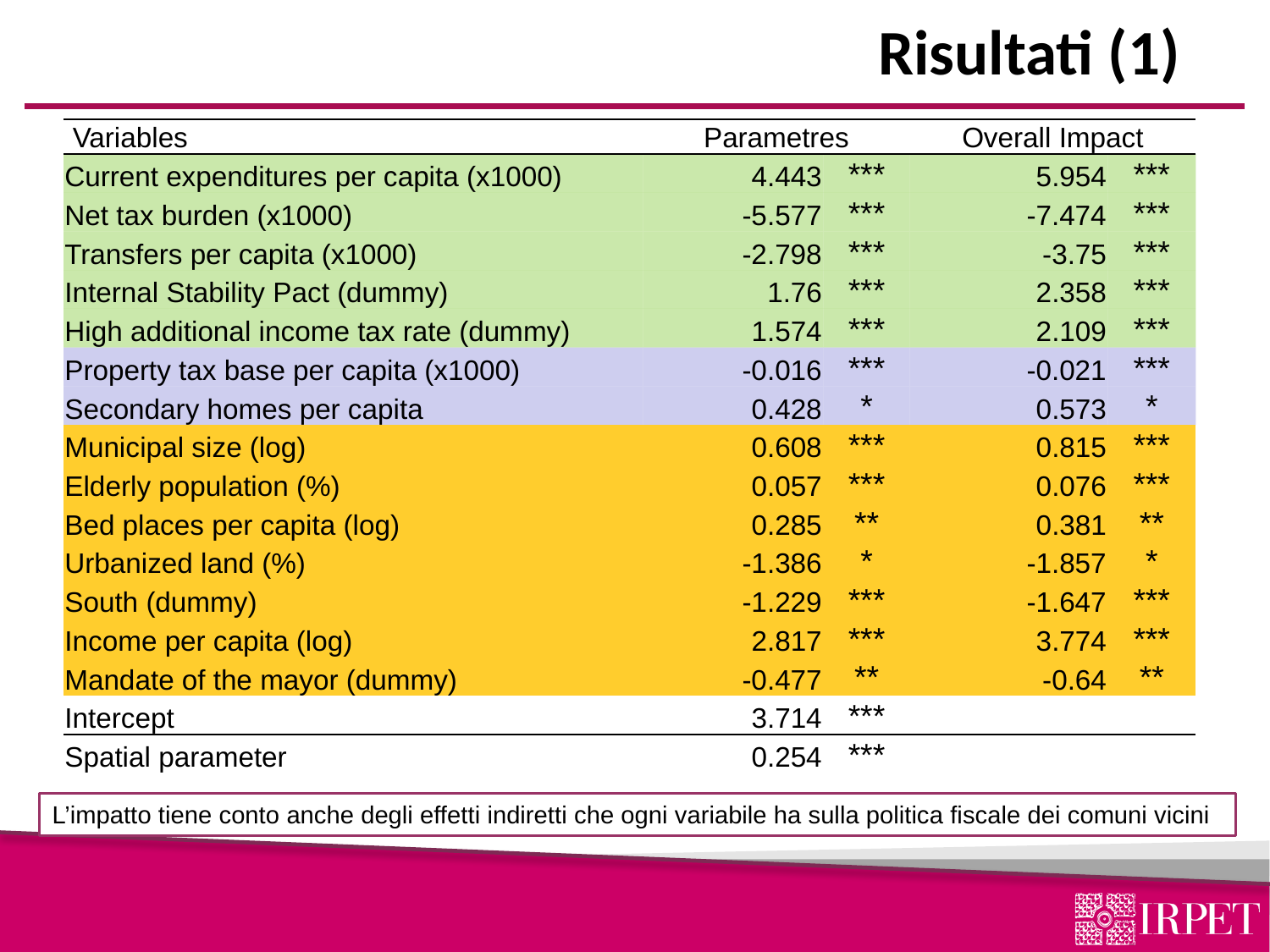

# Risultati (1)

| Variables | Parametres |  | Overall Impact |  |
| --- | --- | --- | --- | --- |
| Current expenditures per capita (x1000) | 4.443 | \*\*\* | 5.954 | \*\*\* |
| Net tax burden (x1000) | -5.577 | \*\*\* | -7.474 | \*\*\* |
| Transfers per capita (x1000) | -2.798 | \*\*\* | -3.75 | \*\*\* |
| Internal Stability Pact (dummy) | 1.76 | \*\*\* | 2.358 | \*\*\* |
| High additional income tax rate (dummy) | 1.574 | \*\*\* | 2.109 | \*\*\* |
| Property tax base per capita (x1000) | -0.016 | \*\*\* | -0.021 | \*\*\* |
| Secondary homes per capita | 0.428 | \* | 0.573 | \* |
| Municipal size (log) | 0.608 | \*\*\* | 0.815 | \*\*\* |
| Elderly population (%) | 0.057 | \*\*\* | 0.076 | \*\*\* |
| Bed places per capita (log) | 0.285 | \*\* | 0.381 | \*\* |
| Urbanized land (%) | -1.386 | \* | -1.857 | \* |
| South (dummy) | -1.229 | \*\*\* | -1.647 | \*\*\* |
| Income per capita (log) | 2.817 | \*\*\* | 3.774 | \*\*\* |
| Mandate of the mayor (dummy) | -0.477 | \*\* | -0.64 | \*\* |
| Intercept | 3.714 | \*\*\* |  |  |
| Spatial parameter | 0.254 | \*\*\* |  |  |
L’impatto tiene conto anche degli effetti indiretti che ogni variabile ha sulla politica fiscale dei comuni vicini